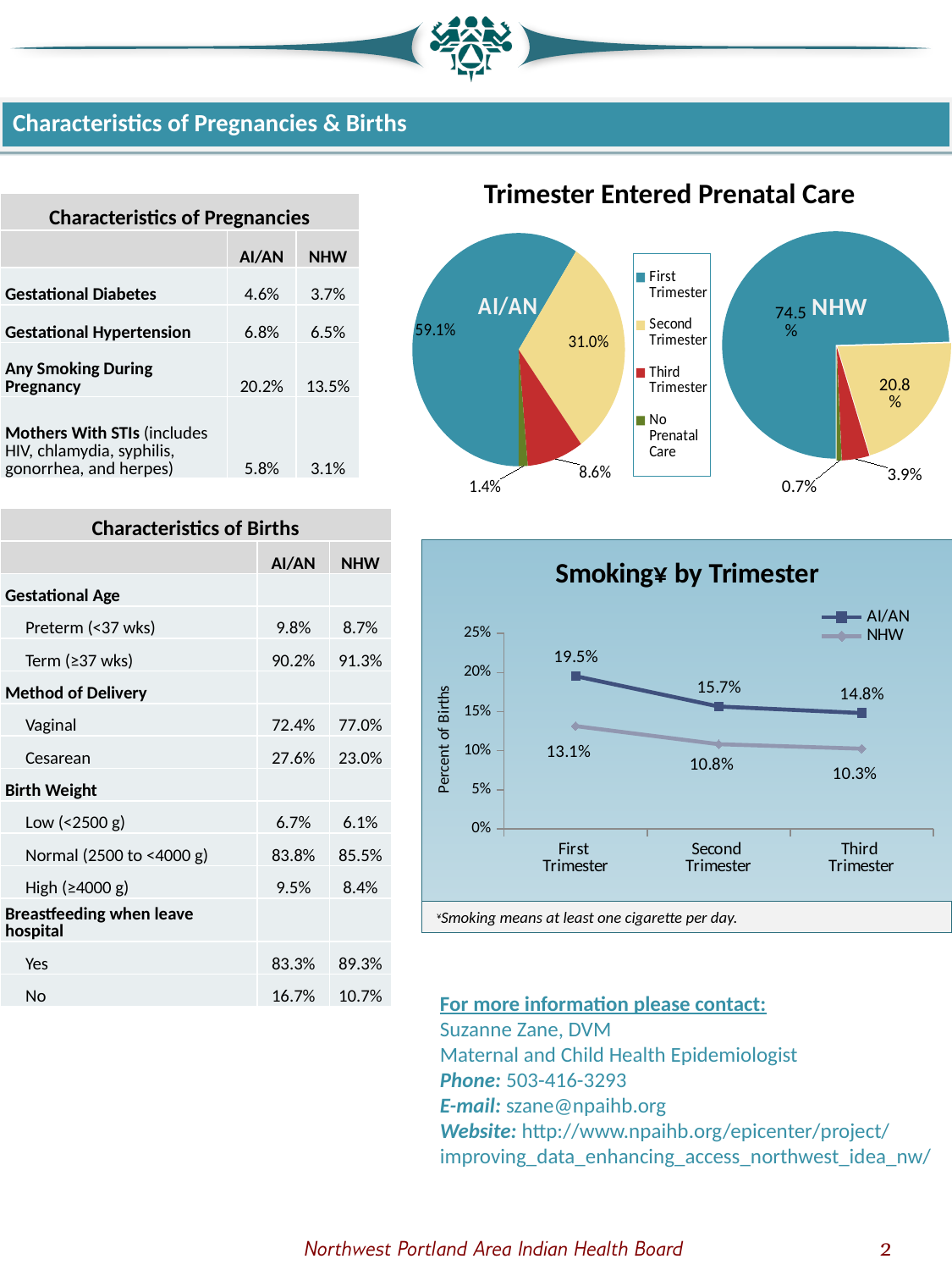

Characteristics of Pregnancies & Births

### Chart: AI/AN

| Category |  |
|---|---|
| First Trimester | 0.5906217070600632 |
| Second Trimester | 0.309536354056902 |
| Third Trimester | 0.08614330874604847 |
| No Prenatal Care | 0.0136986301369863 |

### Chart: NHW

| Category |  |
|---|---|
| First | 0.7453826141176977 |
| Second | 0.20817476187404588 |
| Third | 0.03915371218473844 |
| No PNC | 0.007288911823518028 |
Trimester Entered Prenatal Care
| Characteristics of Pregnancies |  |  |
| --- | --- | --- |
|  | AI/AN | NHW |
| Gestational Diabetes | 4.6% | 3.7% |
| Gestational Hypertension | 6.8% | 6.5% |
| Any Smoking During Pregnancy | 20.2% | 13.5% |
| Mothers With STIs (includes HIV, chlamydia, syphilis, gonorrhea, and herpes) | 5.8% | 3.1% |
| Characteristics of Births |  |  |
| --- | --- | --- |
|  | AI/AN | NHW |
| Gestational Age |  |  |
| Preterm (<37 wks) | 9.8% | 8.7% |
| Term (≥37 wks) | 90.2% | 91.3% |
| Method of Delivery |  |  |
| Vaginal | 72.4% | 77.0% |
| Cesarean | 27.6% | 23.0% |
| Birth Weight |  |  |
| Low (<2500 g) | 6.7% | 6.1% |
| Normal (2500 to <4000 g) | 83.8% | 85.5% |
| High (≥4000 g) | 9.5% | 8.4% |
| Breastfeeding when leave hospital |  |  |
| Yes | 83.3% | 89.3% |
| No | 16.7% | 10.7% |

### Chart: Smoking¥ by Trimester

| Category |  |  |
|---|---|---|
| First
Trimester | 0.1954 | 0.1314 |
| Second
Trimester | 0.1566 | 0.1083 |
| Third
Trimester | 0.1482 | 0.1025 |
 ¥Smoking means at least one cigarette per day.
For more information please contact:
Suzanne Zane, DVM
Maternal and Child Health Epidemiologist
Phone: 503-416-3293
E-mail: szane@npaihb.org
Website: http://www.npaihb.org/epicenter/project/
improving_data_enhancing_access_northwest_idea_nw/
Northwest Portland Area Indian Health Board
2